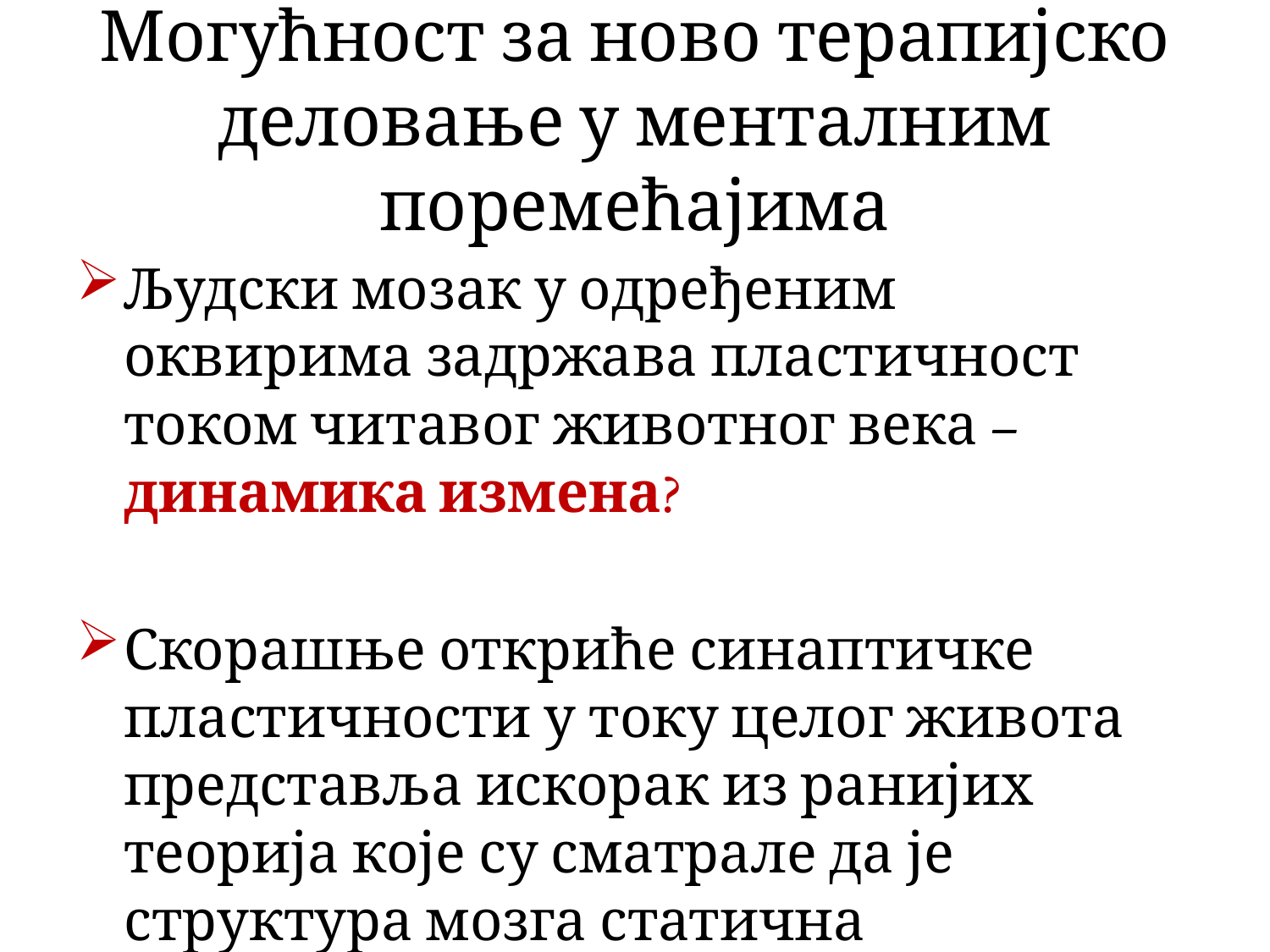

# Могућност за ново терапијско деловање у менталним поремећајима
Људски мозак у одређеним оквирима задржава пластичност током читавог животног века – динамика измена?

Скорашње откриће синаптичке пластичности у току целог живота представља искорак из ранијих теорија које су сматрале да је структура мозга статична
	– реверзибилност?